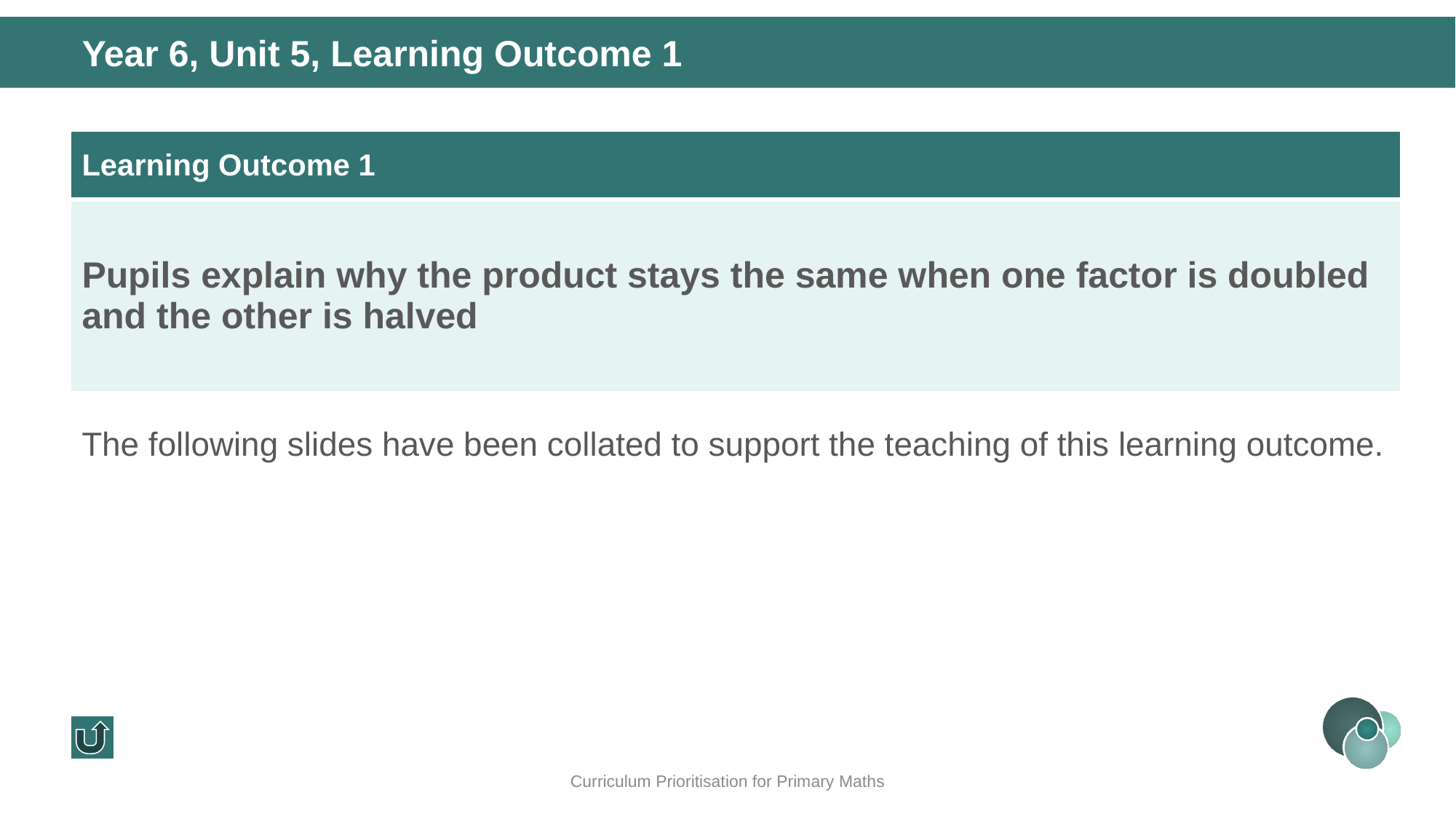

Year 6, Unit 5, Learning Outcome 1
| Learning Outcome 1 |
| --- |
| Pupils explain why the product stays the same when one factor is doubled and the other is halved |
The following slides have been collated to support the teaching of this learning outcome.

Curriculum Prioritisation for Primary Maths